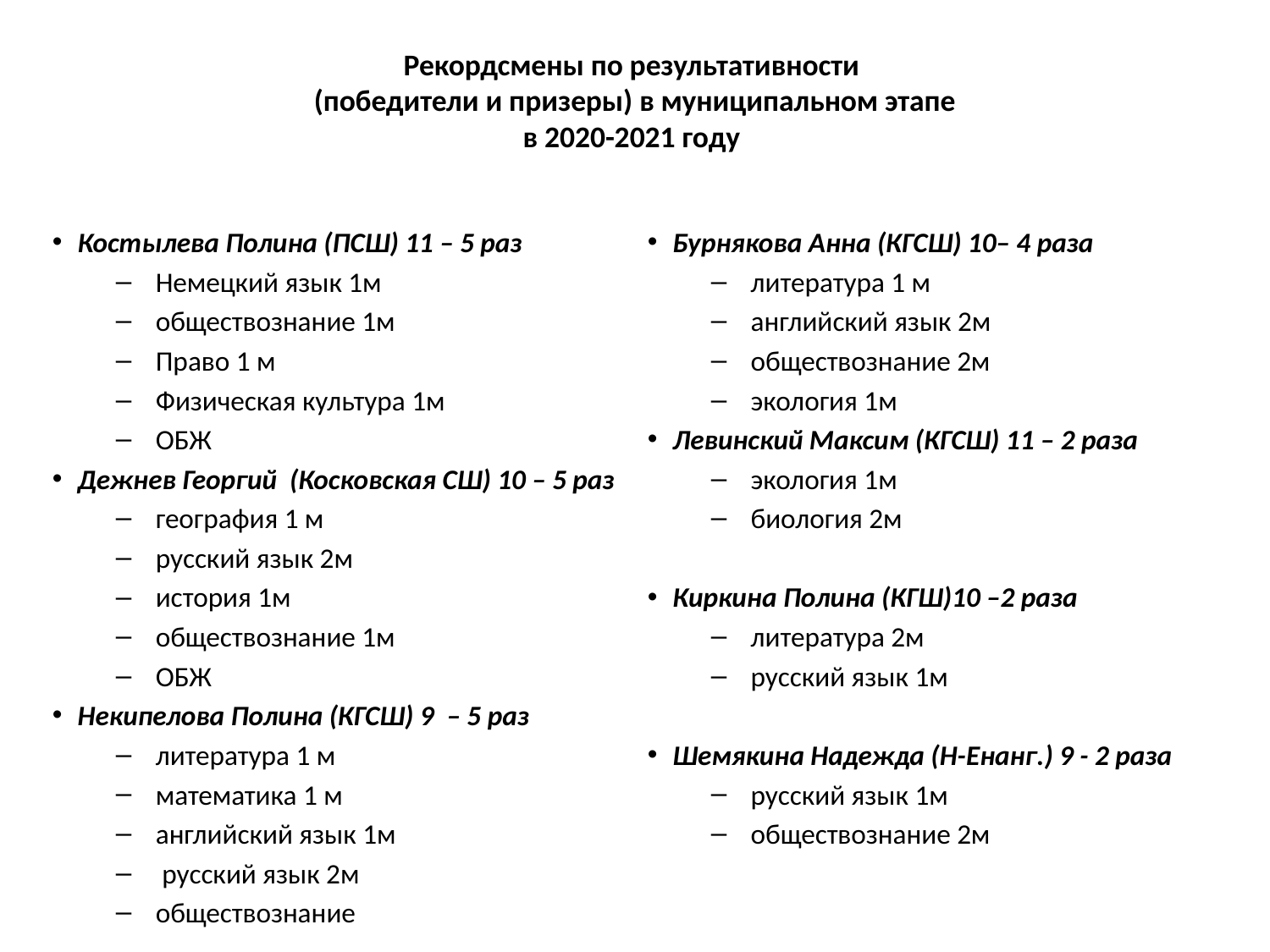

# Рекордсмены по результативности (победители и призеры) в муниципальном этапе в 2020-2021 году
Костылева Полина (ПСШ) 11 – 5 раз
Немецкий язык 1м
обществознание 1м
Право 1 м
Физическая культура 1м
ОБЖ
Дежнев Георгий  (Косковская СШ) 10 – 5 раз
география 1 м
русский язык 2м
история 1м
обществознание 1м
ОБЖ
Некипелова Полина (КГСШ) 9  – 5 раз
литература 1 м
математика 1 м
английский язык 1м
 русский язык 2м
обществознание

Бурнякова Анна (КГСШ) 10– 4 раза
литература 1 м
английский язык 2м
обществознание 2м
экология 1м
Левинский Максим (КГСШ) 11 – 2 раза
экология 1м
биология 2м

Киркина Полина (КГШ)10 –2 раза
литература 2м
русский язык 1м

Шемякина Надежда (Н-Енанг.) 9 - 2 раза
русский язык 1м
обществознание 2м